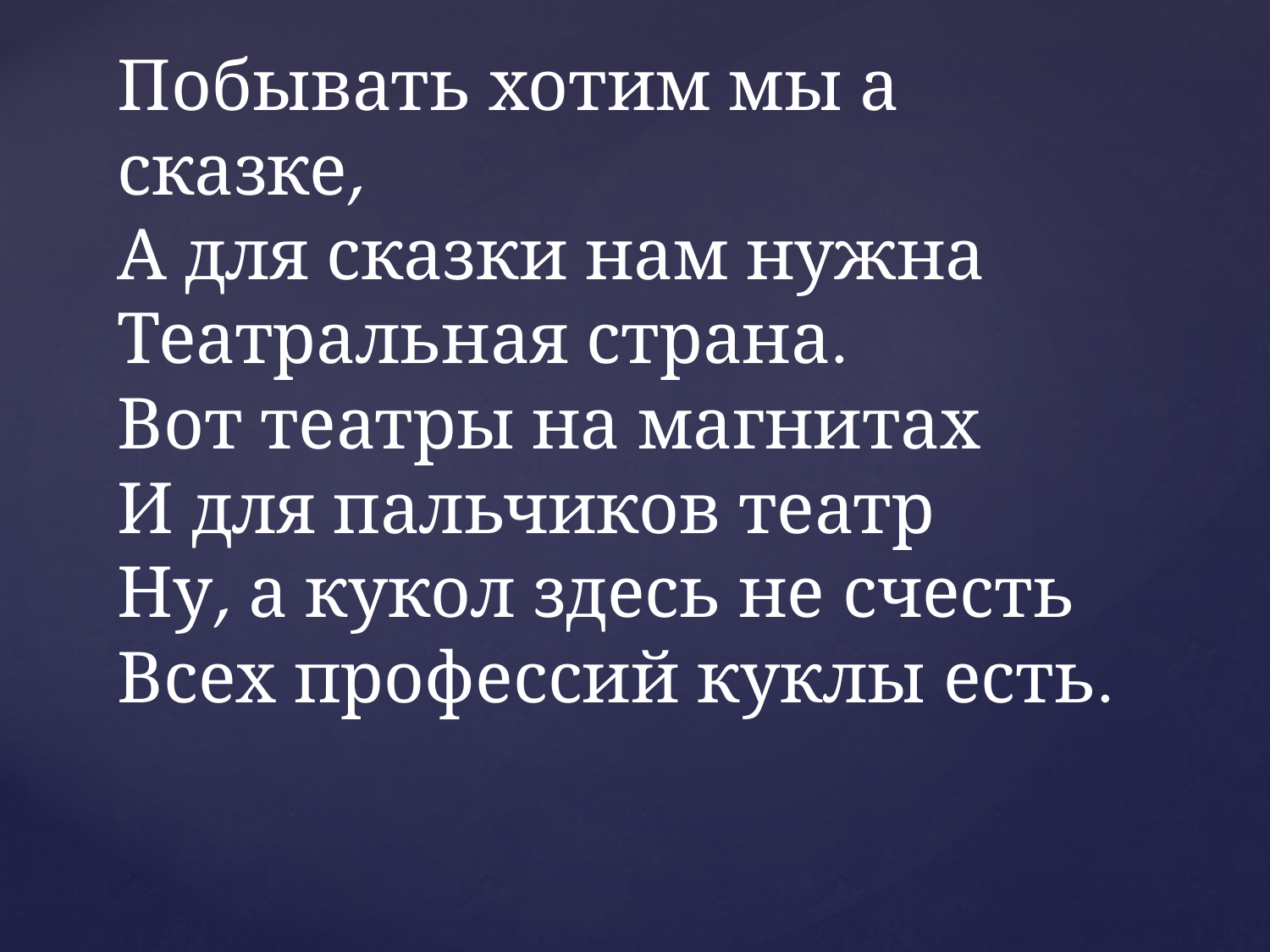

# Побывать хотим мы а сказке, А для сказки нам нужна Театральная страна. Вот театры на магнитах И для пальчиков театр Ну, а кукол здесь не счесть Всех профессий куклы есть.